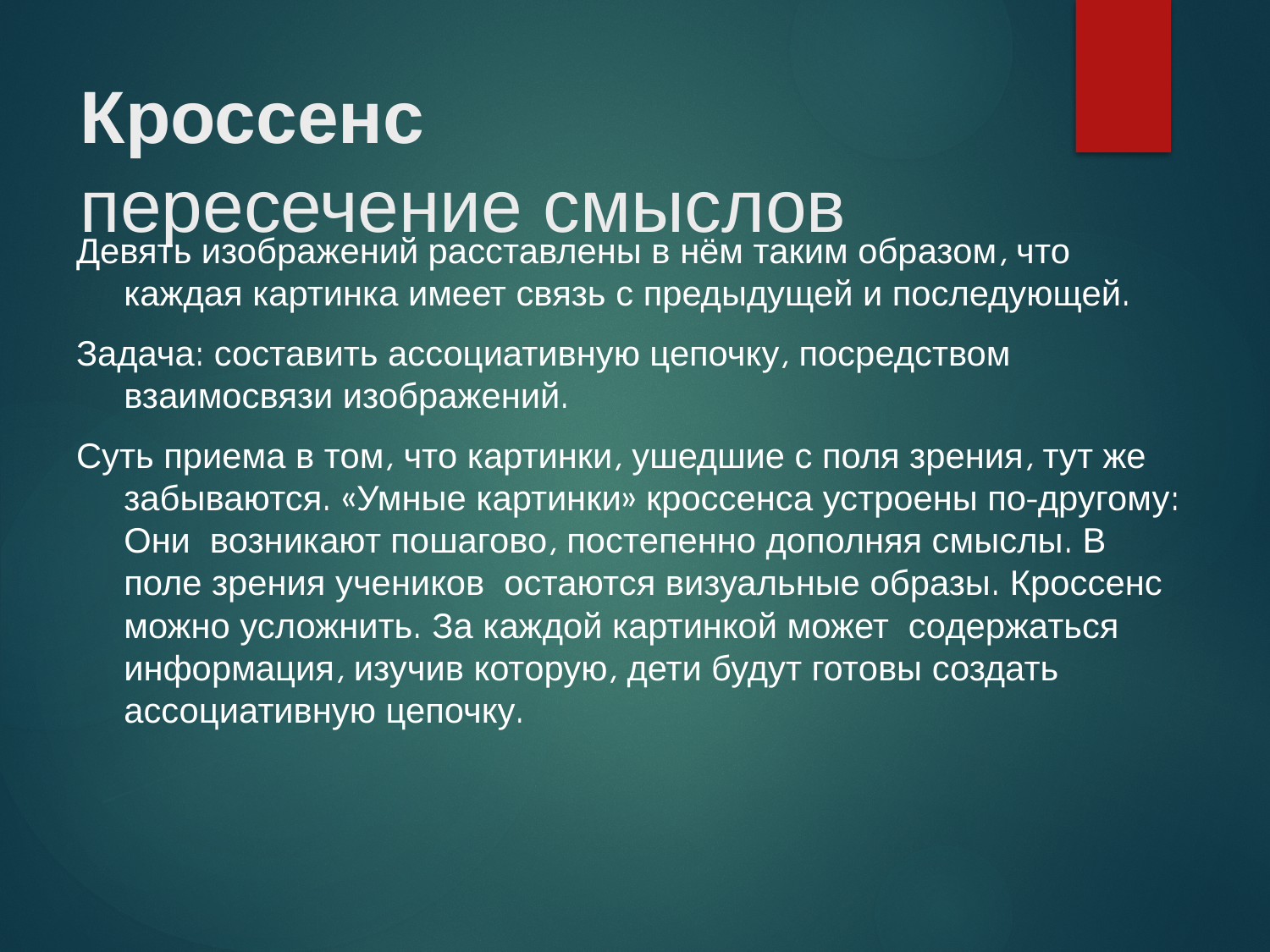

# Кроссенс  пересечение смыслов
Девять изображений расставлены в нём таким образом, что каждая картинка имеет связь с предыдущей и последующей.
Задача: составить ассоциативную цепочку, посредством взаимосвязи изображений.
Суть приема в том, что картинки, ушедшие с поля зрения, тут же забываются. «Умные картинки» кроссенса устроены по-другому: Они  возникают пошагово, постепенно дополняя смыслы. В поле зрения учеников  остаются визуальные образы. Кроссенс можно усложнить. За каждой картинкой может  содержаться информация, изучив которую, дети будут готовы создать ассоциативную цепочку.